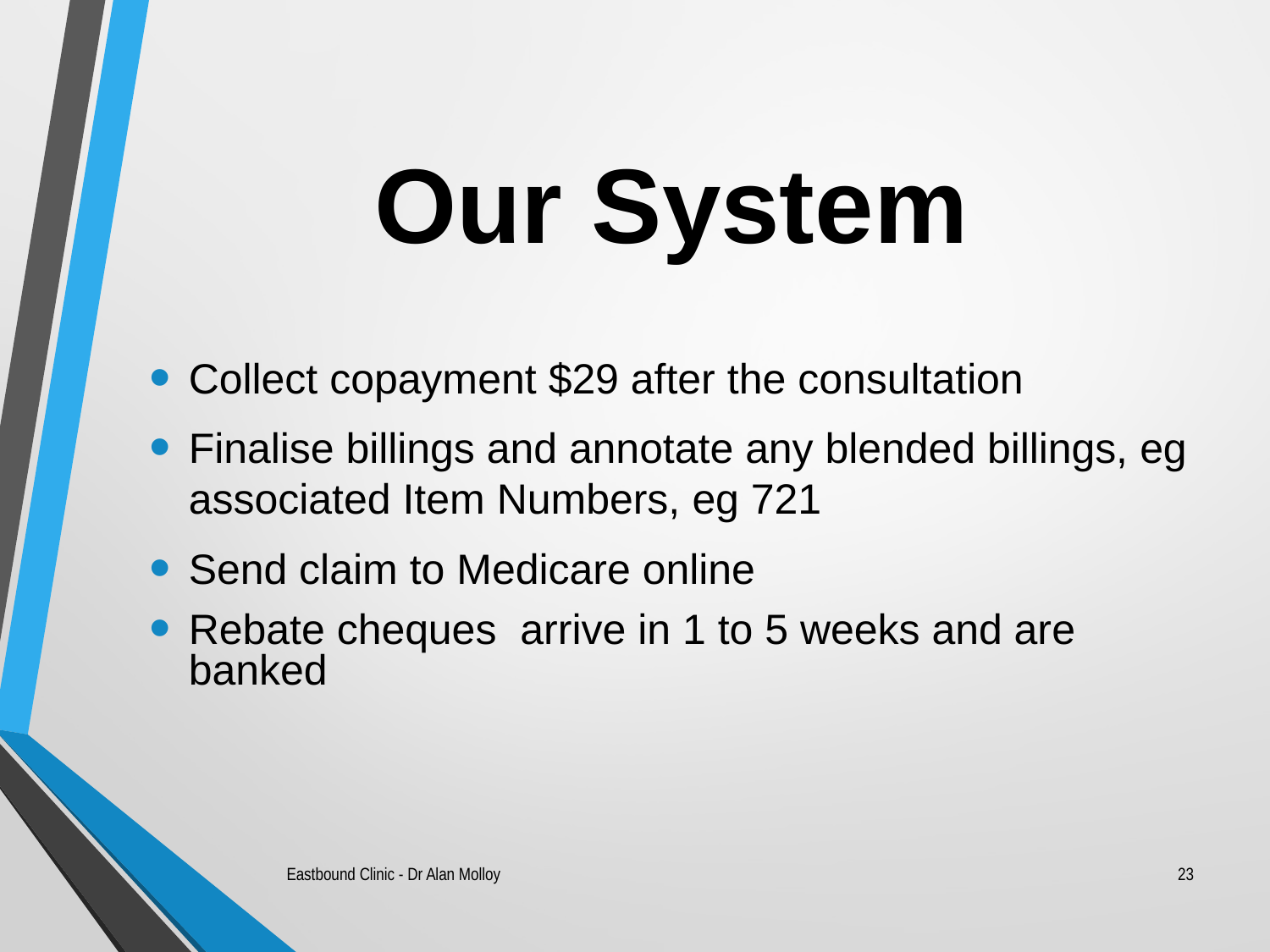

# Our System
Collect copayment $29 after the consultation
Finalise billings and annotate any blended billings, eg associated Item Numbers, eg 721
Send claim to Medicare online
Rebate cheques  arrive in 1 to 5 weeks and are banked

Eastbound Clinic - Dr Alan Molloy
23